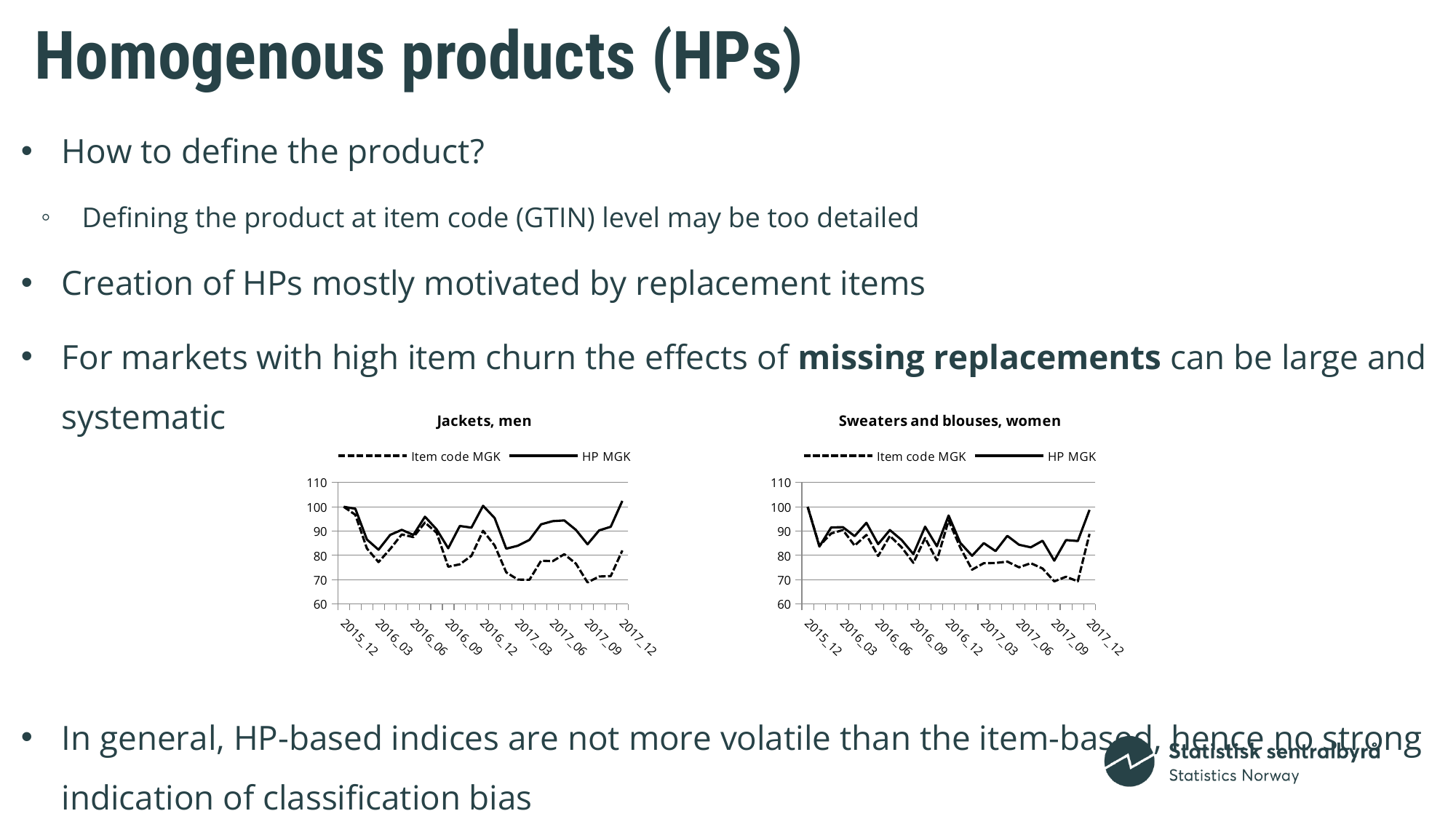

# Homogenous products (HPs)
How to define the product?
Defining the product at item code (GTIN) level may be too detailed
Creation of HPs mostly motivated by replacement items
For markets with high item churn the effects of missing replacements can be large and systematic

In general, HP-based indices are not more volatile than the item-based, hence no strong indication of classification bias

### Chart: Jackets, men

| Category |  |  |
|---|---|---|
| 2015_12 | 100.0 | 100.0 |
| 2016_01 | 96.7 | 99.2 |
| 2016_02 | 82.8 | 86.5 |
| 2016_03 | 77.2 | 82.3 |
| 2016_04 | 82.6 | 88.4 |
| 2016_05 | 88.6 | 90.5 |
| 2016_06 | 87.5 | 88.4 |
| 2016_07 | 93.5 | 95.9 |
| 2016_08 | 89.3 | 90.7 |
| 2016_09 | 75.3 | 82.9 |
| 2016_10 | 76.3 | 92.1 |
| 2016_11 | 79.8 | 91.4 |
| 2016_12 | 90.1 | 100.4 |
| 2017_01 | 84.06329999999998 | 95.38 |
| 2017_02 | 72.98099999999998 | 82.7296 |
| 2017_03 | 70.00769999999999 | 83.9344 |
| 2017_04 | 69.91759999999998 | 86.34400000000001 |
| 2017_05 | 77.75629999999998 | 92.76960000000001 |
| 2017_06 | 77.57609999999998 | 94.07480000000001 |
| 2017_07 | 80.4593 | 94.376 |
| 2017_08 | 76.58500000000001 | 90.46039999999999 |
| 2017_09 | 68.83640000000001 | 84.53680000000001 |
| 2017_10 | 71.2691 | 90.2596 |
| 2017_11 | 71.44930000000001 | 91.7656 |
| 2017_12 | 81.991 | 102.408 |

### Chart: Sweaters and blouses, women

| Category |  |  |
|---|---|---|
| 2015_12 | 100.0 | 100.0 |
| 2016_01 | 83.9 | 83.6 |
| 2016_02 | 89.0 | 91.5 |
| 2016_03 | 90.4 | 91.6 |
| 2016_04 | 84.0 | 87.9 |
| 2016_05 | 88.4 | 93.4 |
| 2016_06 | 79.7 | 84.6 |
| 2016_07 | 88.0 | 90.4 |
| 2016_08 | 83.3 | 86.3 |
| 2016_09 | 76.9 | 80.5 |
| 2016_10 | 87.1 | 91.8 |
| 2016_11 | 77.9 | 83.7 |
| 2016_12 | 94.4 | 96.4 |
| 2017_01 | 83.1664 | 85.1212 |
| 2017_02 | 74.104 | 79.8192 |
| 2017_03 | 76.74719999999999 | 85.0248 |
| 2017_04 | 76.84160000000001 | 81.7472 |
| 2017_05 | 77.40800000000002 | 88.0132 |
| 2017_06 | 75.04800000000002 | 84.35000000000001 |
| 2017_07 | 76.74720000000002 | 83.28960000000002 |
| 2017_08 | 74.57600000000002 | 85.98880000000001 |
| 2017_09 | 69.28960000000002 | 77.79480000000001 |
| 2017_10 | 71.17760000000001 | 86.278 |
| 2017_11 | 69.28960000000001 | 85.8924 |
| 2017_12 | 88.8304 | 98.71360000000001 |